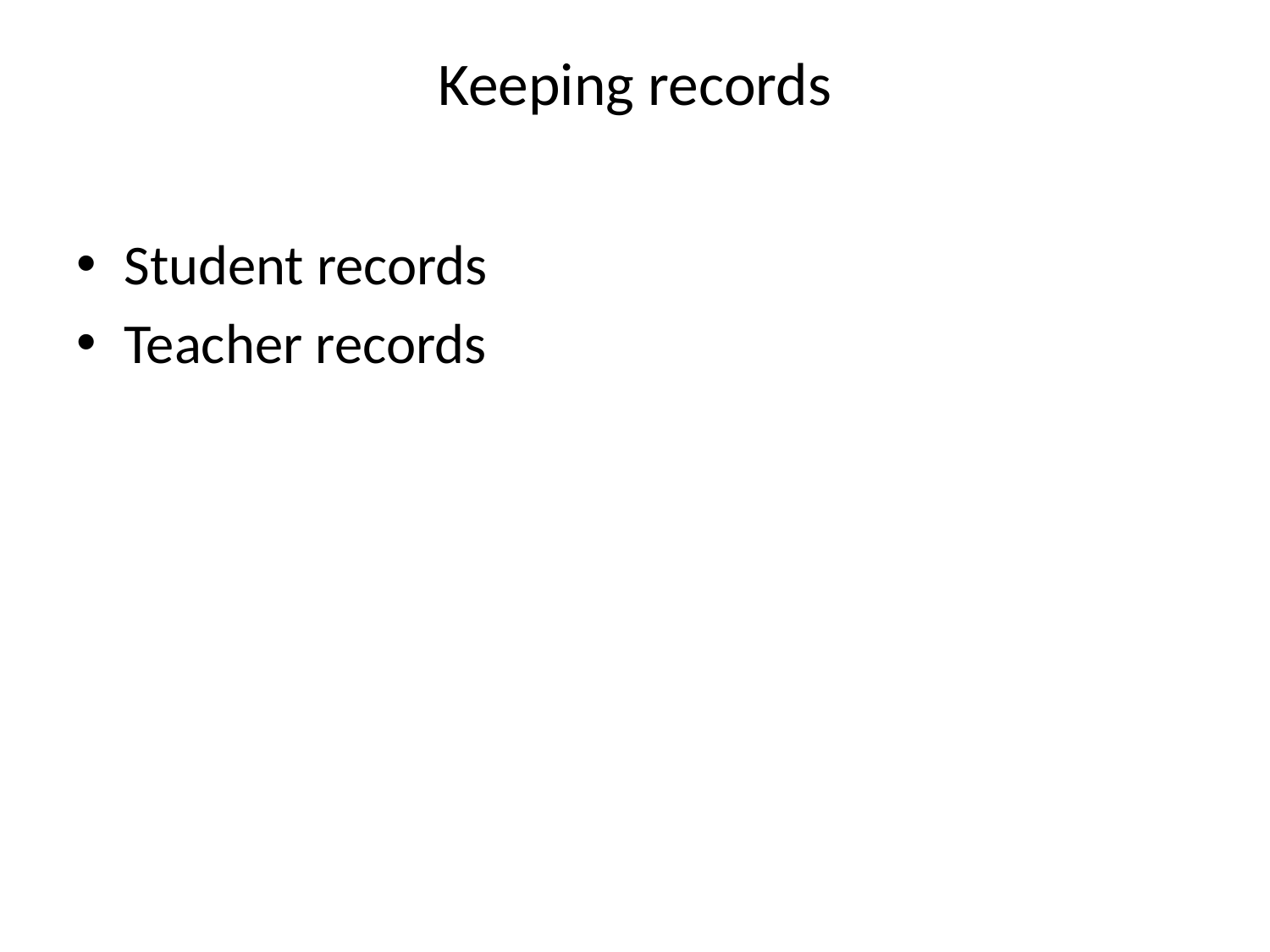

# Keeping records
Student records
Teacher records